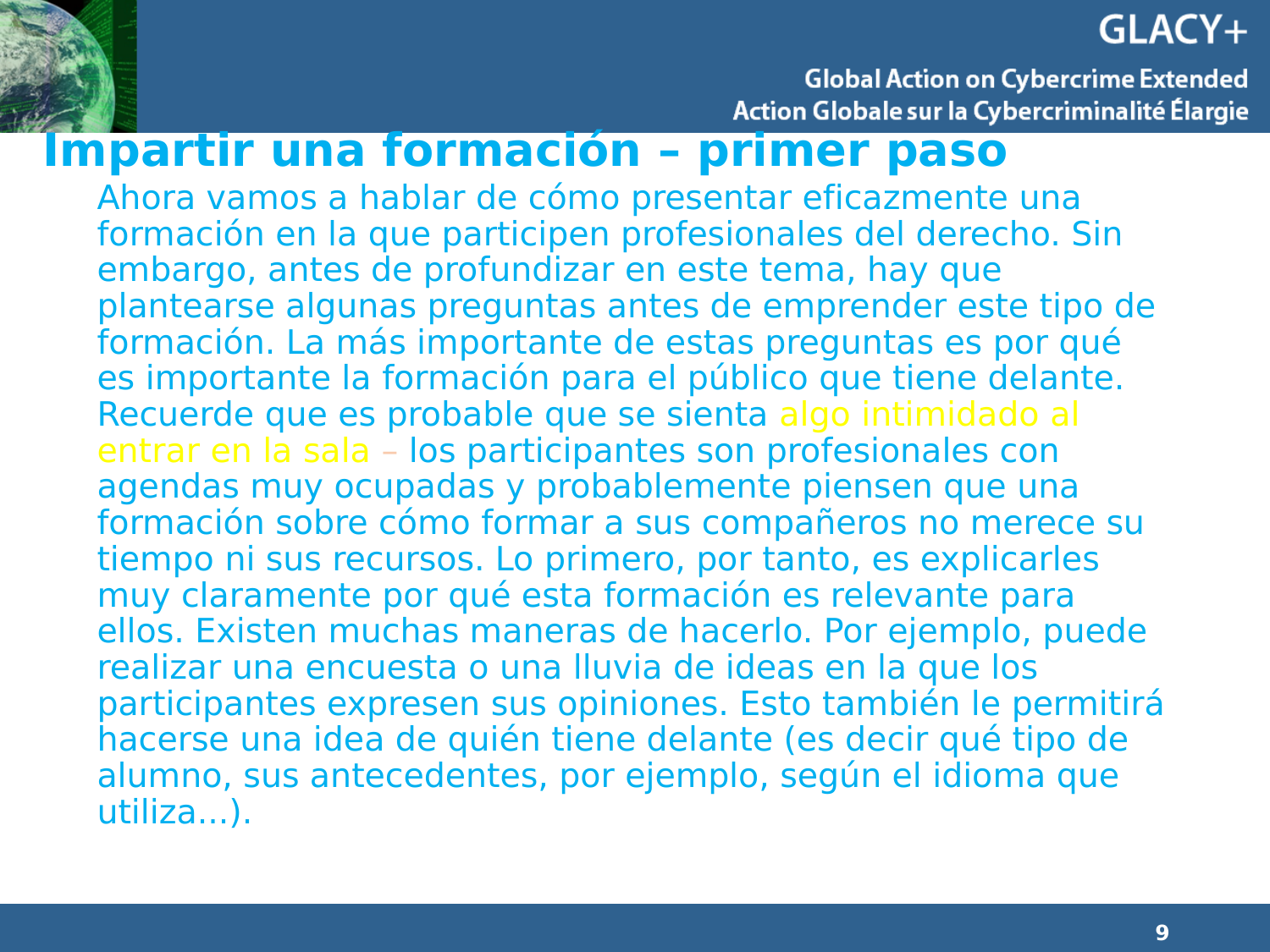

# Impartir una formación – primer paso
Ahora vamos a hablar de cómo presentar eficazmente una formación en la que participen profesionales del derecho. Sin embargo, antes de profundizar en este tema, hay que plantearse algunas preguntas antes de emprender este tipo de formación. La más importante de estas preguntas es por qué es importante la formación para el público que tiene delante. Recuerde que es probable que se sienta algo intimidado al entrar en la sala – los participantes son profesionales con agendas muy ocupadas y probablemente piensen que una formación sobre cómo formar a sus compañeros no merece su tiempo ni sus recursos. Lo primero, por tanto, es explicarles muy claramente por qué esta formación es relevante para ellos. Existen muchas maneras de hacerlo. Por ejemplo, puede realizar una encuesta o una lluvia de ideas en la que los participantes expresen sus opiniones. Esto también le permitirá hacerse una idea de quién tiene delante (es decir qué tipo de alumno, sus antecedentes, por ejemplo, según el idioma que utiliza...).

9